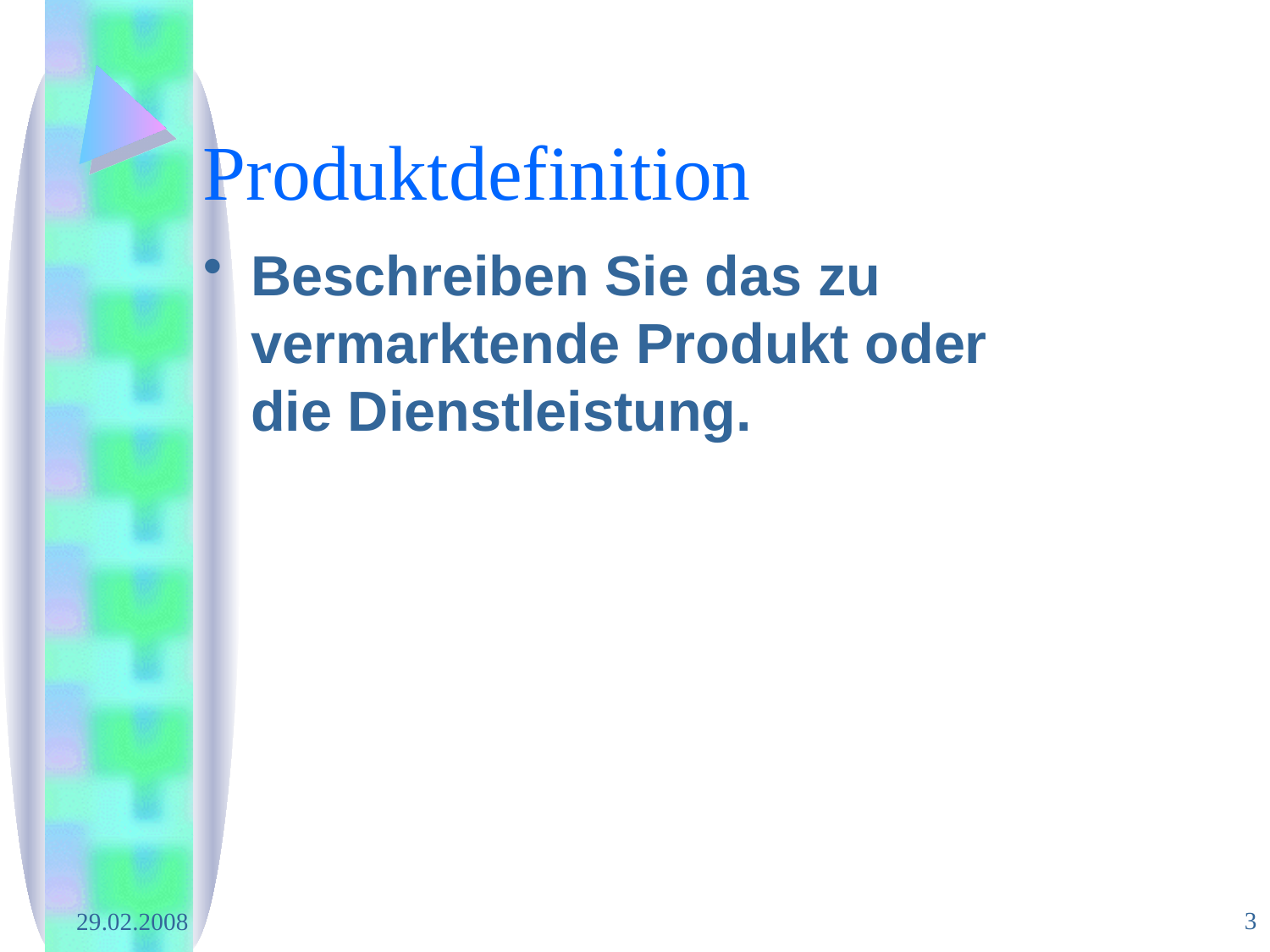

# Produktdefinition
Beschreiben Sie das zu vermarktende Produkt oder
die Dienstleistung.
3
29.02.2008